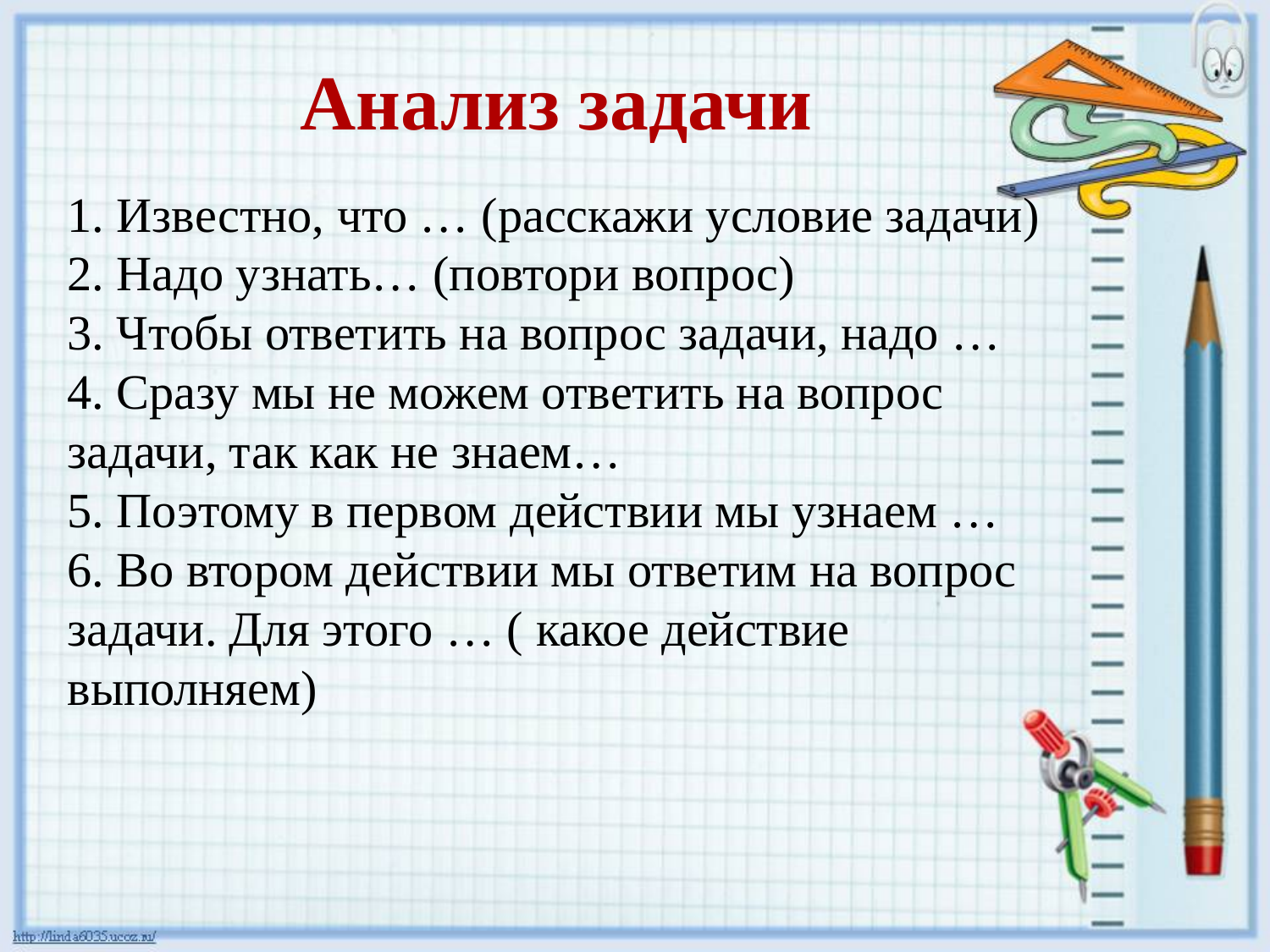

Анализ задачи

1. Известно, что … (расскажи условие задачи)
2. Надо узнать… (повтори вопрос)
3. Чтобы ответить на вопрос задачи, надо …
4. Сразу мы не можем ответить на вопрос задачи, так как не знаем…
5. Поэтому в первом действии мы узнаем …
6. Во втором действии мы ответим на вопрос задачи. Для этого … ( какое действие выполняем)